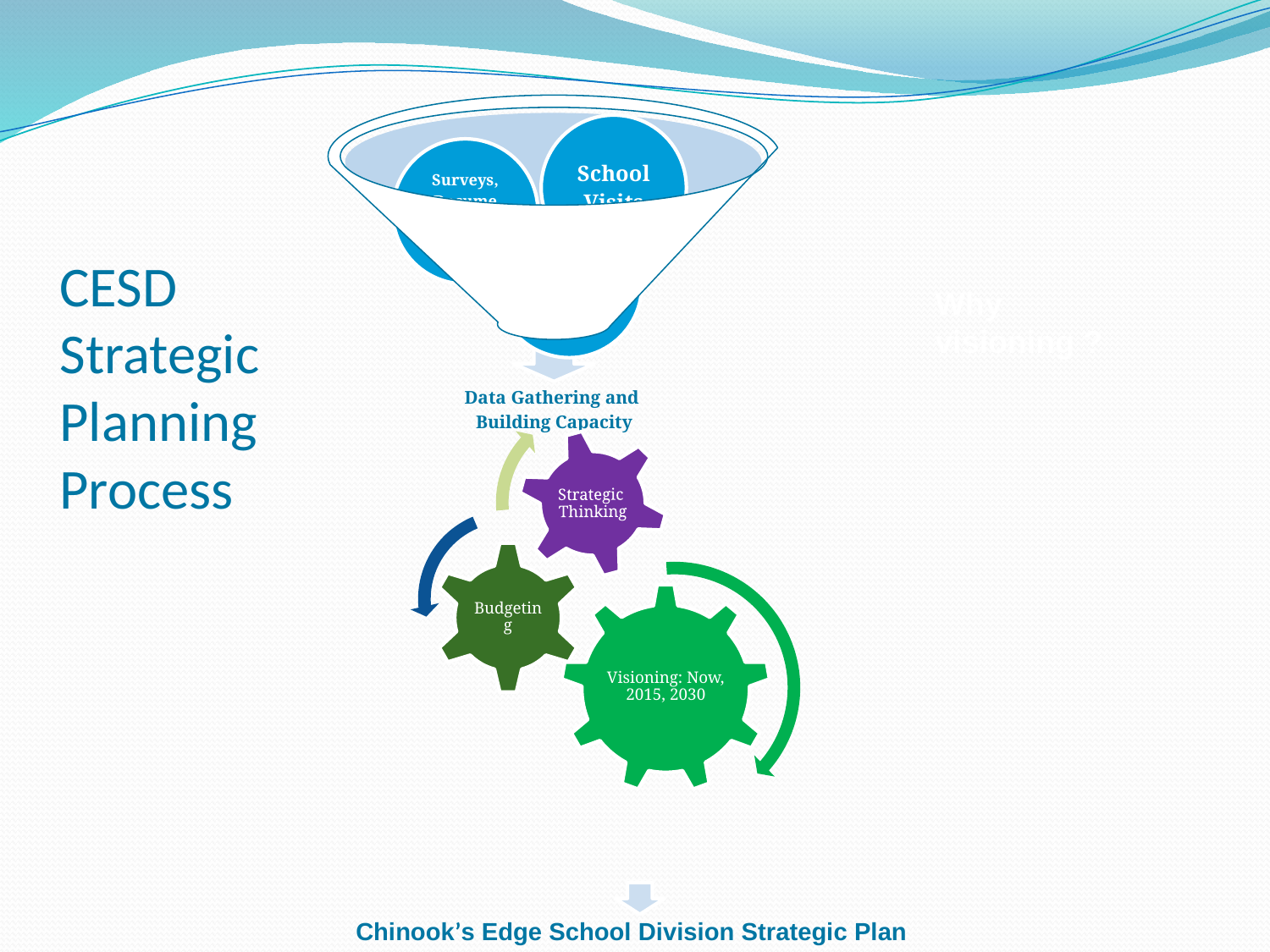

School Visits
Surveys, Documents, Research
Leadership Teams: Board, COLT, SAT, ADCOS
Data Gathering and
Building Capacity
# CESD Strategic Planning Process
Why visioning ?

Visioning: Now, 2015, 2030
Budgeting
Strategic  Thinking

Chinook’s Edge School Division Strategic Plan